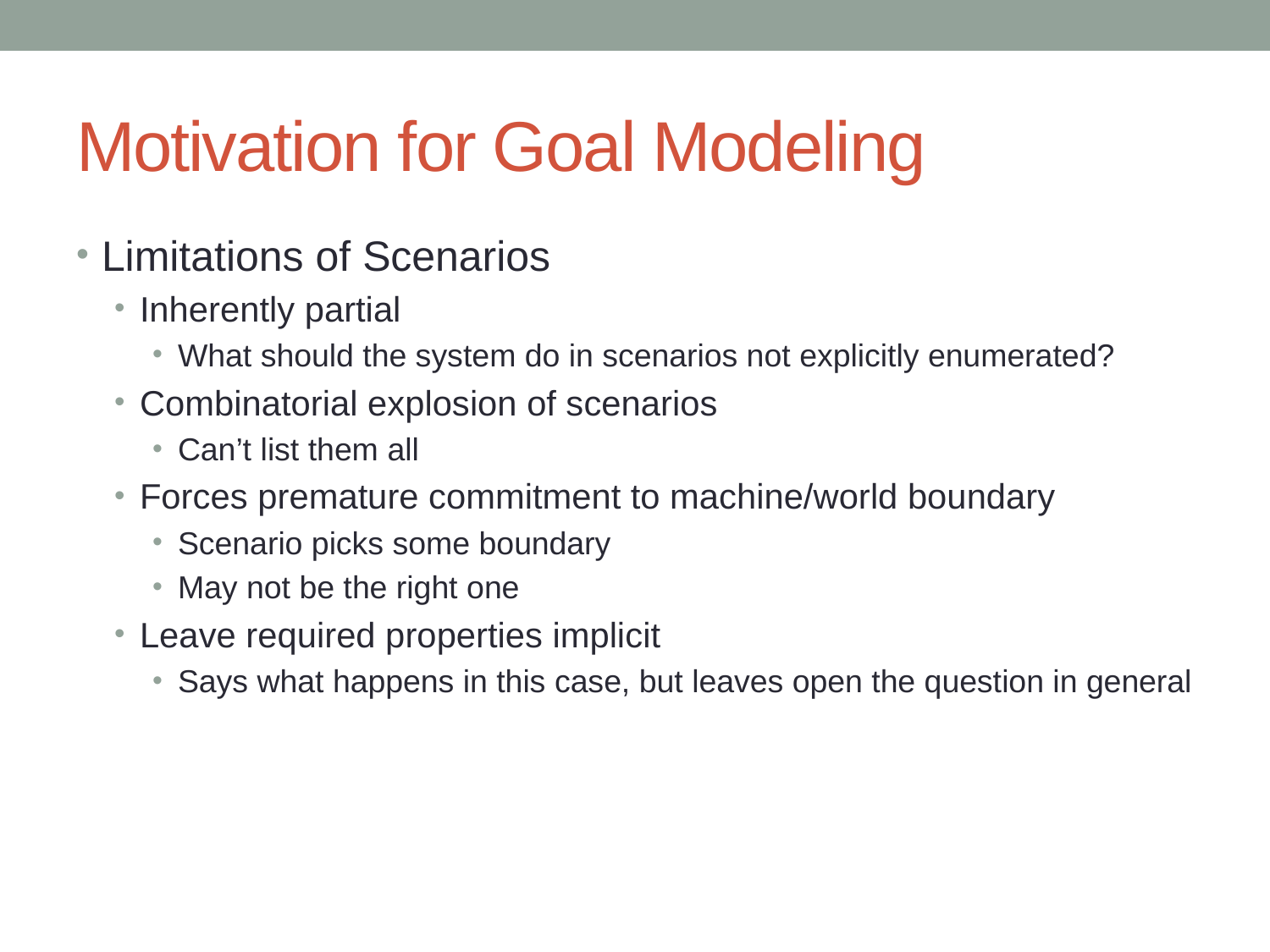

# Motivation for Goal Modeling
Limitations of Scenarios
Inherently partial
What should the system do in scenarios not explicitly enumerated?
Combinatorial explosion of scenarios
Can’t list them all
Forces premature commitment to machine/world boundary
Scenario picks some boundary
May not be the right one
Leave required properties implicit
Says what happens in this case, but leaves open the question in general